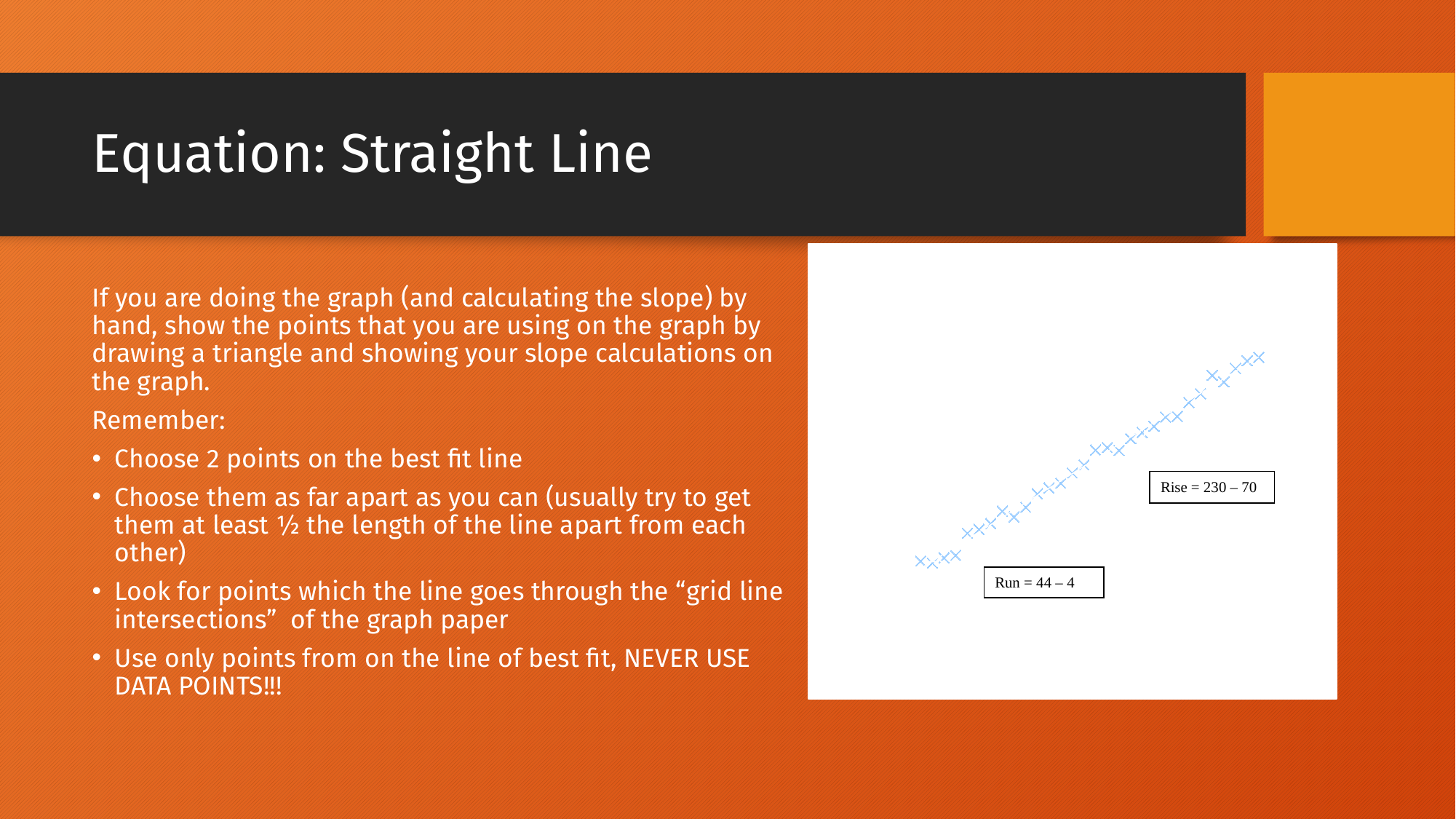

# Equation: Straight Line

### Chart: Graph of This vs That

| Category |  |
|---|---|
If you are doing the graph (and calculating the slope) by hand, show the points that you are using on the graph by drawing a triangle and showing your slope calculations on the graph.
Remember:
Choose 2 points on the best fit line
Choose them as far apart as you can (usually try to get them at least ½ the length of the line apart from each other)
Look for points which the line goes through the “grid line intersections”  of the graph paper
Use only points from on the line of best fit, NEVER USE DATA POINTS!!!

Rise = 230 – 70
Run = 44 – 4